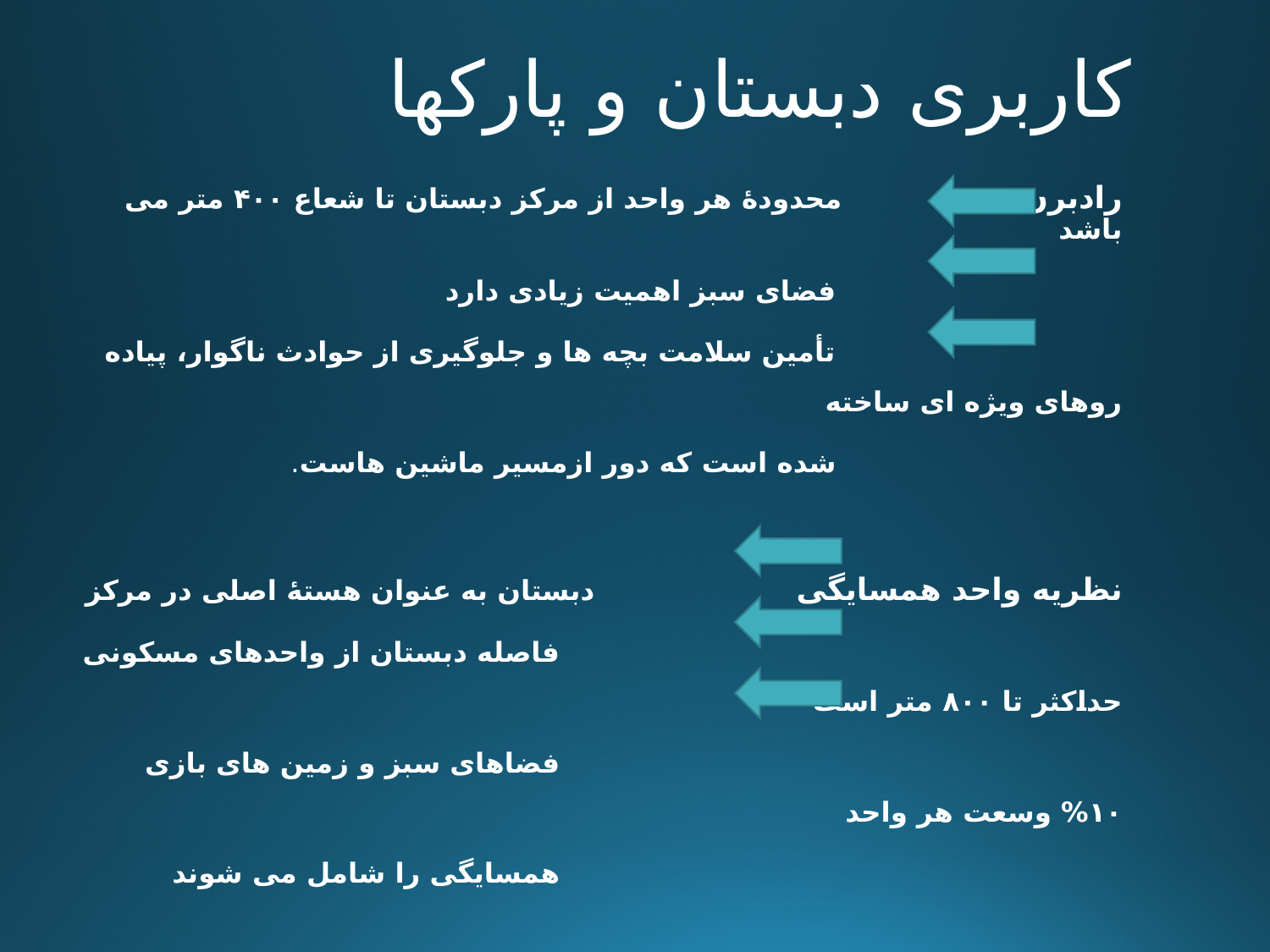

# کاربری دبستان و پارکها
رادبرن                 محدودۀ هر واحد از مرکز دبستان تا شعاع ۴۰۰ متر می باشد
                              فضای سبز اهمیت زیادی دارد
                              تأمین سلامت بچه ها و جلوگیری از حوادث ناگوار، پیاده روهای ویژه ای ساخته
                              شده است که دور ازمسیر ماشین هاست.

نظریه واحد همسایگی                   دبستان به عنوان هستۀ اصلی در مرکز
                                                           فاصله دبستان از واحدهای مسکونی حداکثر تا ۸۰۰ متر است
                                                           فضاهای سبز و زمین های بازی ۱۰% وسعت هر واحد
                                                           همسایگی را شامل می شوند